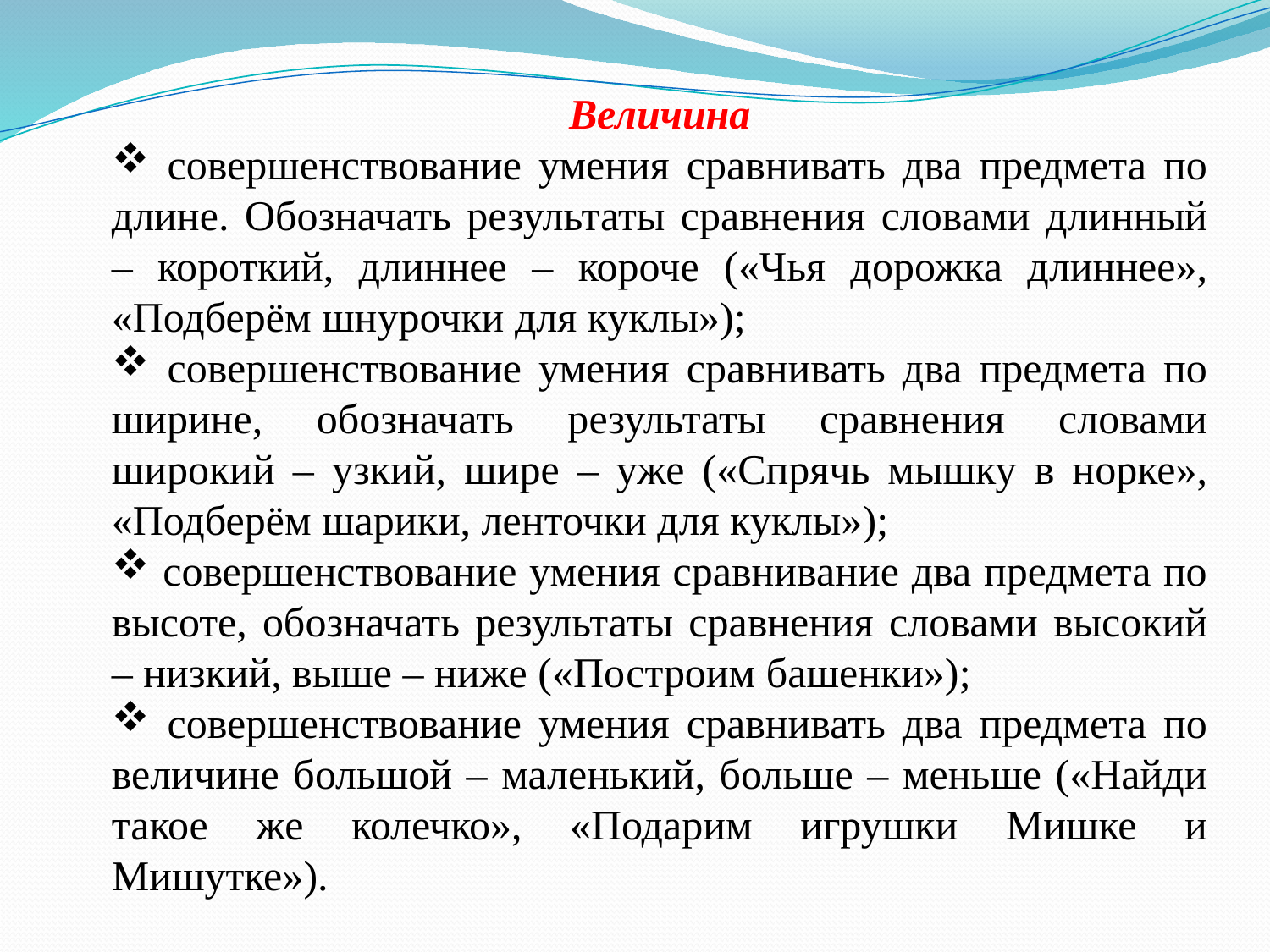

Величина
 совершенствование умения сравнивать два предмета по длине. Обозначать результаты сравнения словами длинный – короткий, длиннее – короче («Чья дорожка длиннее», «Подберём шнурочки для куклы»);
 совершенствование умения сравнивать два предмета по ширине, обозначать результаты сравнения словами широкий – узкий, шире – уже («Спрячь мышку в норке», «Подберём шарики, ленточки для куклы»);
 совершенствование умения сравнивание два предмета по высоте, обозначать результаты сравнения словами высокий – низкий, выше – ниже («Построим башенки»);
 совершенствование умения сравнивать два предмета по величине большой – маленький, больше – меньше («Найди такое же колечко», «Подарим игрушки Мишке и Мишутке»).